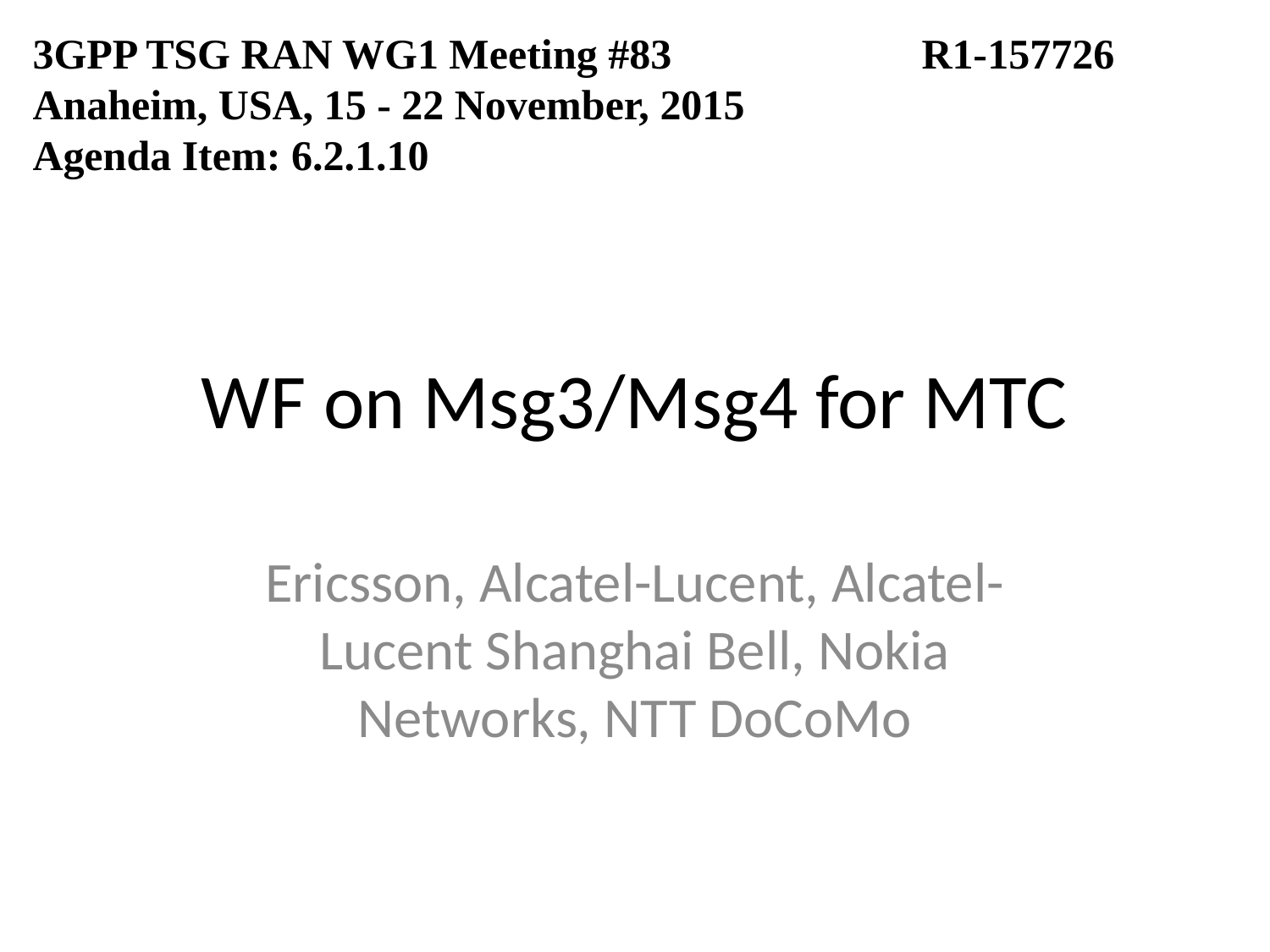

3GPP TSG RAN WG1 Meeting #83		R1-157726
Anaheim, USA, 15 - 22 November, 2015
Agenda Item: 6.2.1.10

# WF on Msg3/Msg4 for MTC
Ericsson, Alcatel-Lucent, Alcatel-Lucent Shanghai Bell, Nokia Networks, NTT DoCoMo